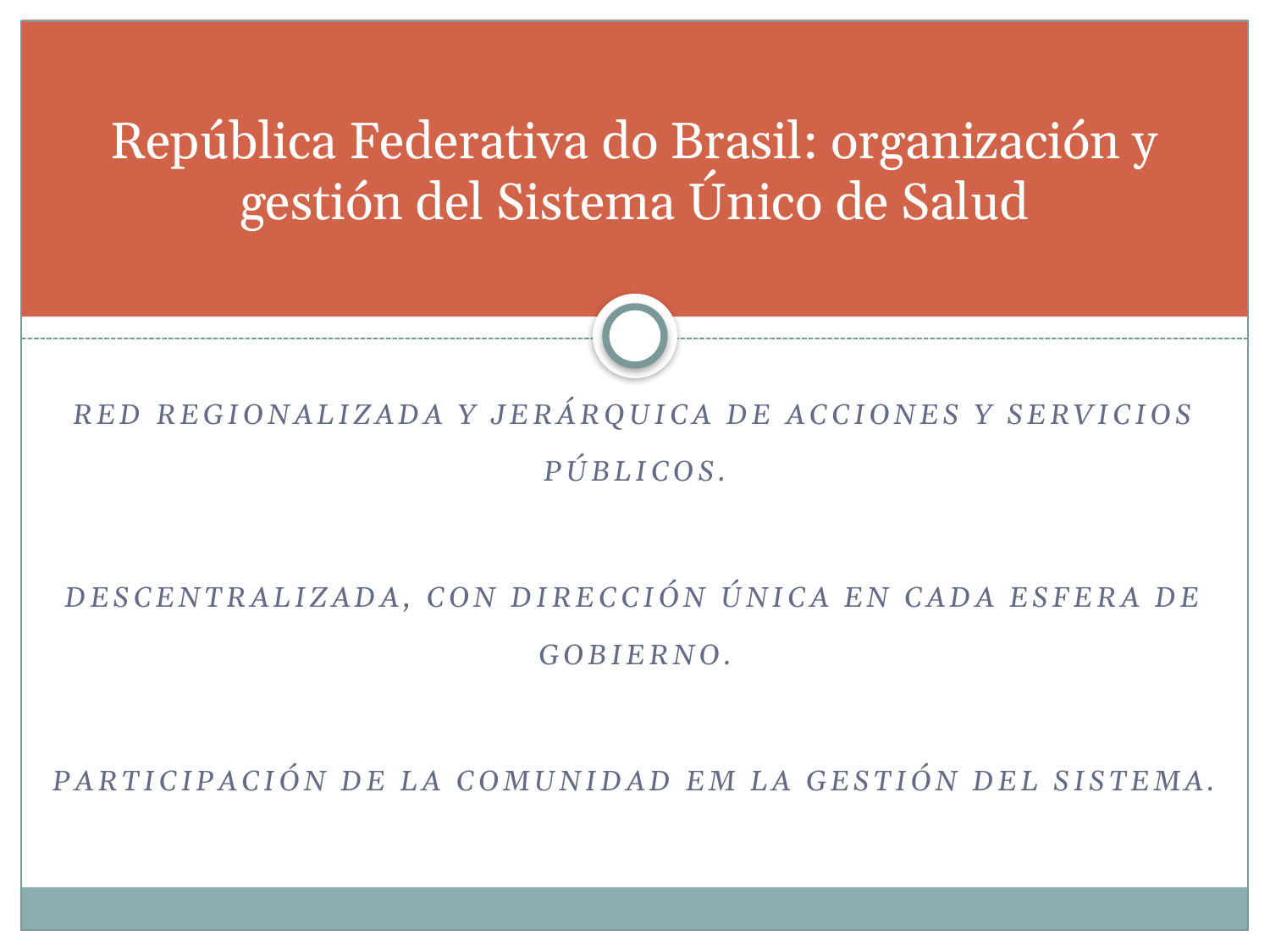

# República Federativa do Brasil: organización y gestión del Sistema Único de Salud
red regionalizada y jerárquica de acciones y servicios públicos.

Descentralizada, con dirección única en cada esfera de gobierno.

participación de la comunidad em la gestión del sistema.